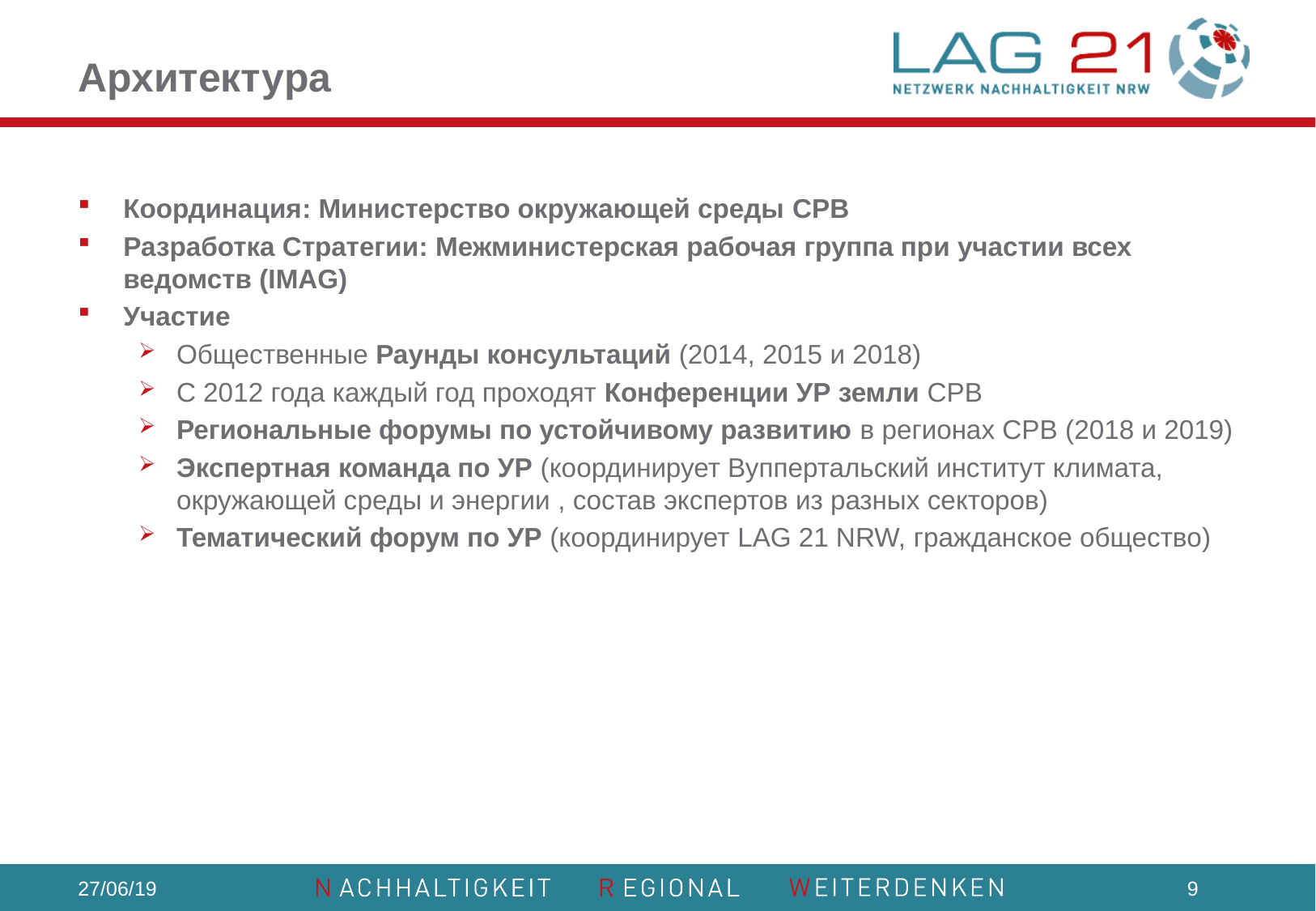

# Архитектура
Координация: Министерство окружающей среды СРВ
Разработка Стратегии: Межминистерская рабочая группа при участии всех ведомств (IMAG)
Участие
Общественные Раунды консультаций (2014, 2015 и 2018)
С 2012 года каждый год проходят Конференции УР земли СРВ
Региональные форумы по устойчивому развитию в регионах СРВ (2018 и 2019)
Экспертная команда по УР (координирует Вуппертальский институт климата, окружающей среды и энергии , состав экспертов из разных секторов)
Тематический форум по УР (координирует LAG 21 NRW, гражданское общество)

27/06/19
9